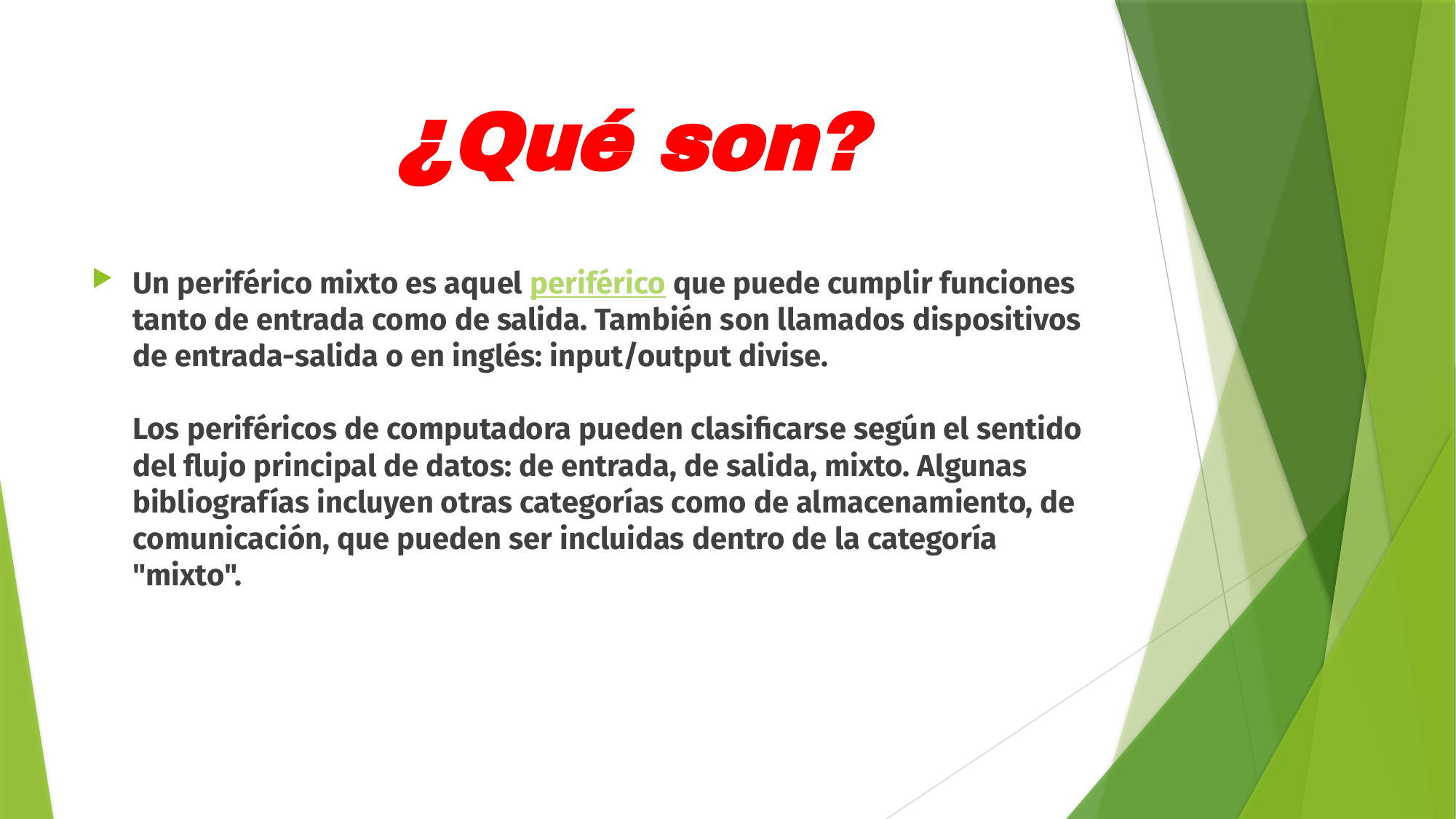

# ¿Qué son?
Un periférico mixto es aquel periférico que puede cumplir funciones tanto de entrada como de salida. También son llamados dispositivos de entrada-salida o en inglés: input/output divise.
Los periféricos de computadora pueden clasificarse según el sentido del flujo principal de datos: de entrada, de salida, mixto. Algunas bibliografías incluyen otras categorías como de almacenamiento, de comunicación, que pueden ser incluidas dentro de la categoría "mixto".